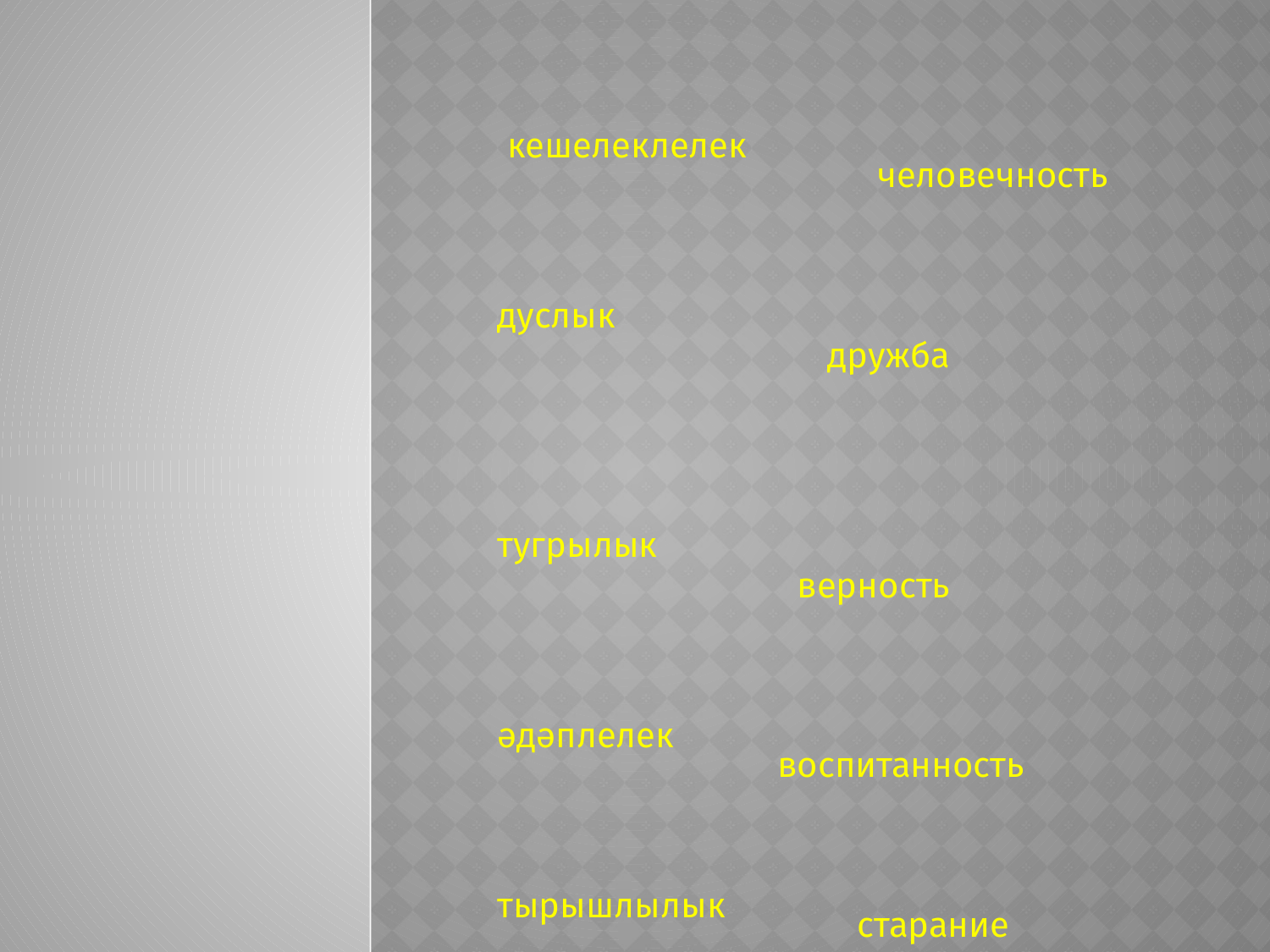

кешелеклелек
человечность
дуслык
дружба
тугрылык
верность
әдәплелек
воспитанность
тырышлылык
старание